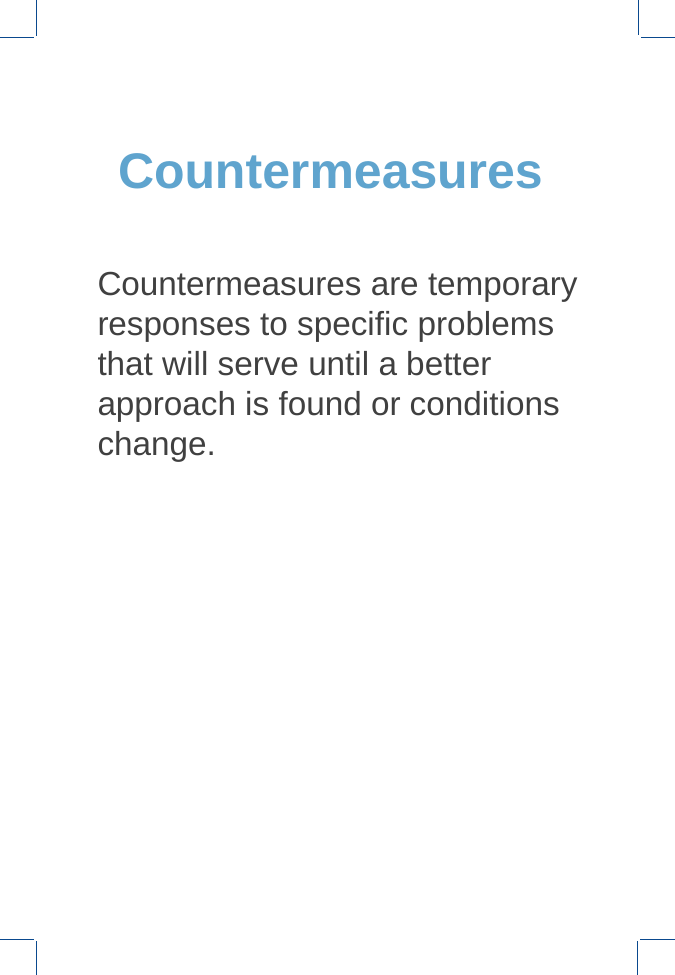

# Countermeasures
Countermeasures are temporary responses to specific problems that will serve until a better approach is found or conditions change.